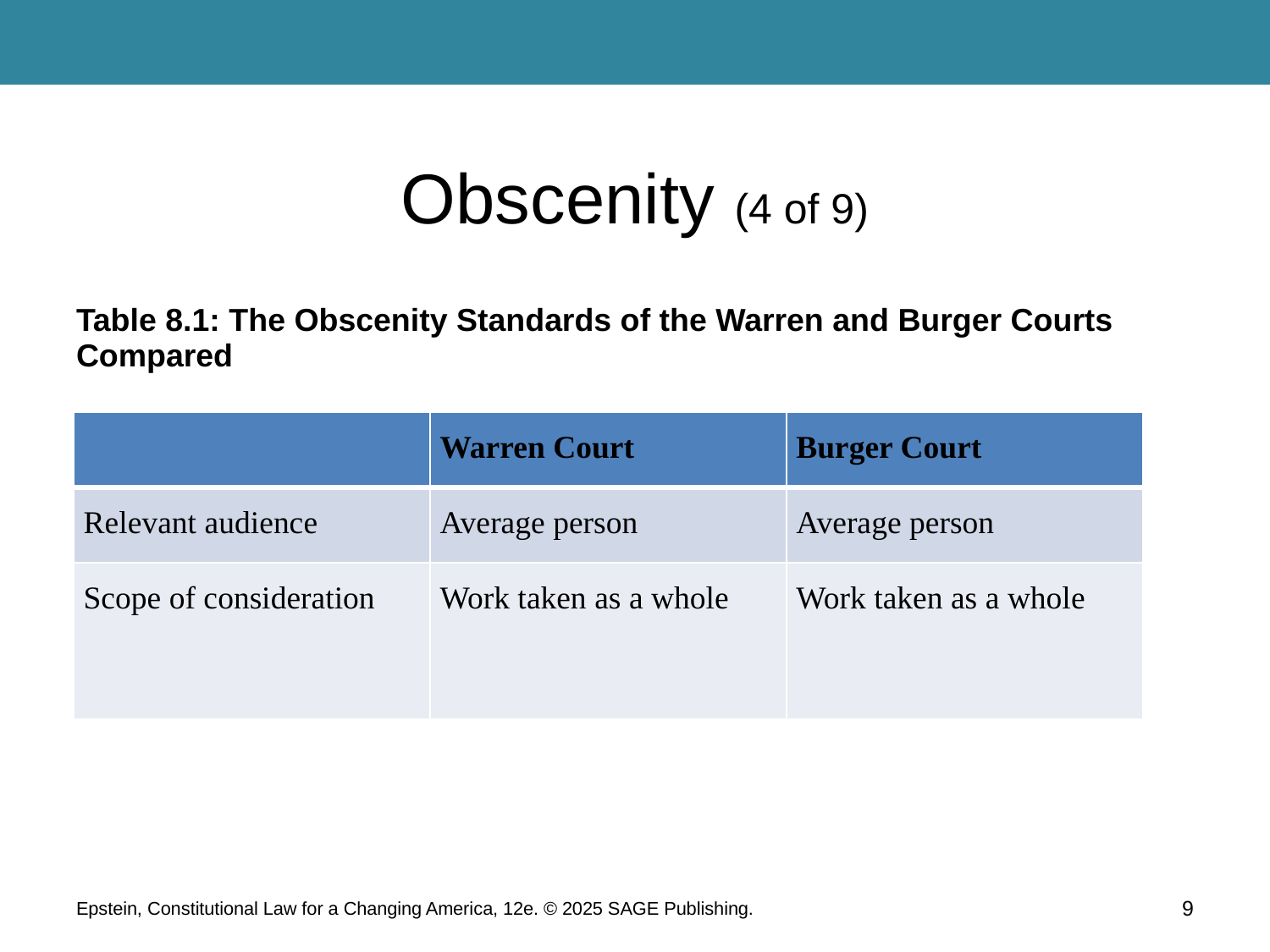

# Obscenity (4 of 9)
Table 8.1: The Obscenity Standards of the Warren and Burger Courts Compared

|  | Warren Court | Burger Court |
| --- | --- | --- |
| Relevant audience | Average person | Average person |
| Scope of consideration | Work taken as a whole | Work taken as a whole |
Epstein, Constitutional Law for a Changing America, 12e. © 2025 SAGE Publishing.
9